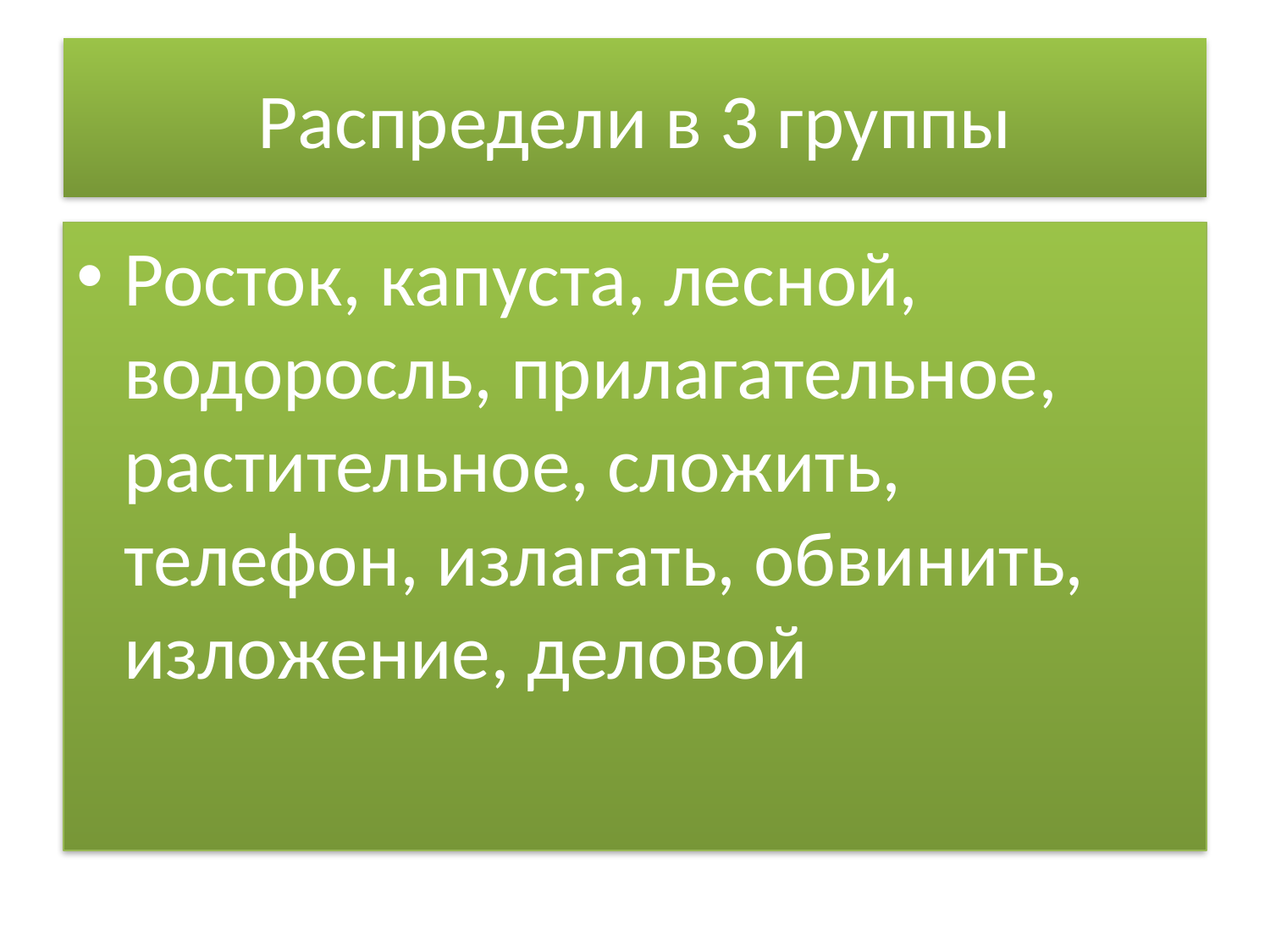

# Распредели в 3 группы
Росток, капуста, лесной, водоросль, прилагательное, растительное, сложить, телефон, излагать, обвинить, изложение, деловой